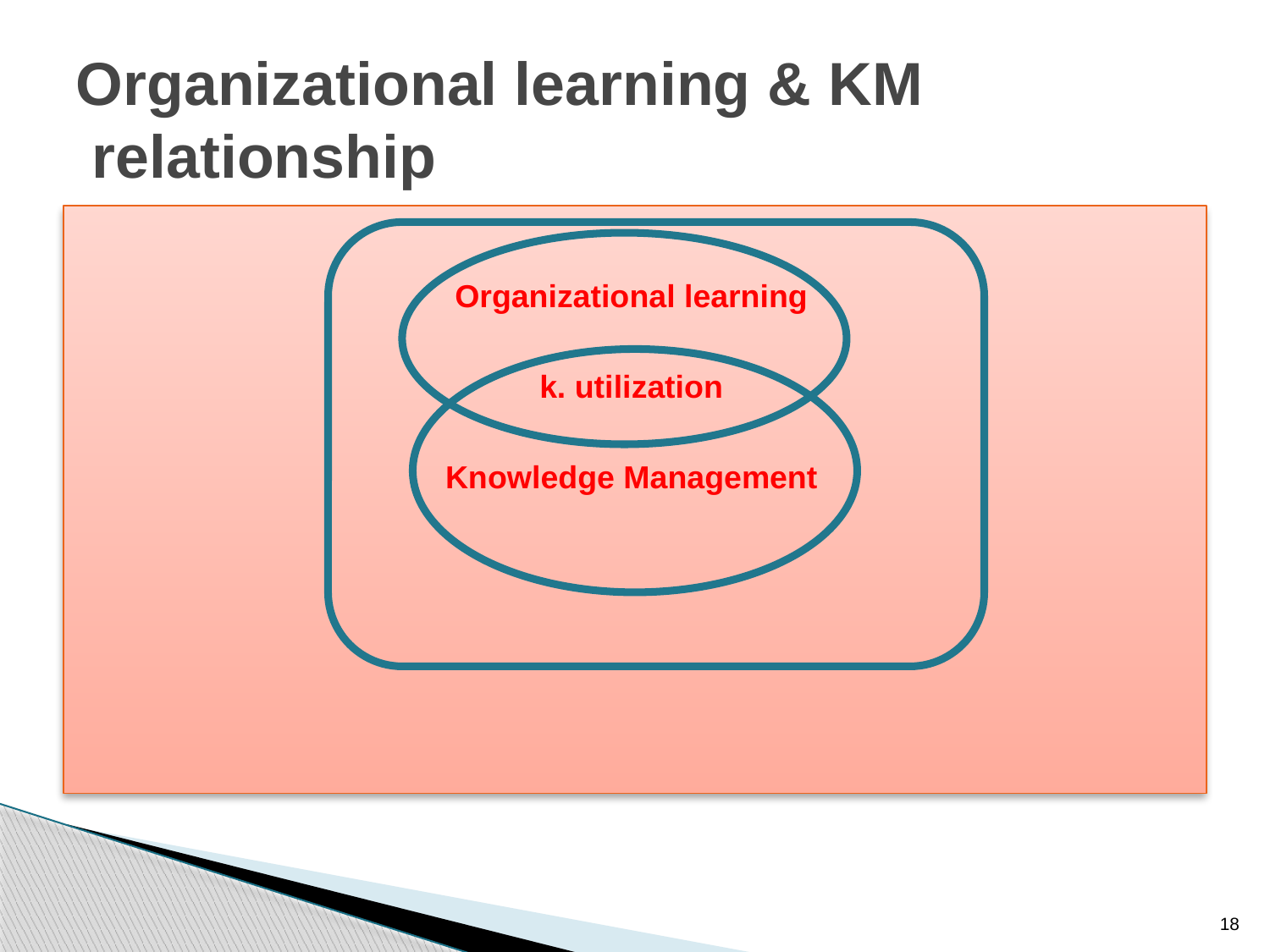

# Organizational learning & KM relationship

Organizational learning

k. utilization

Knowledge Management

18